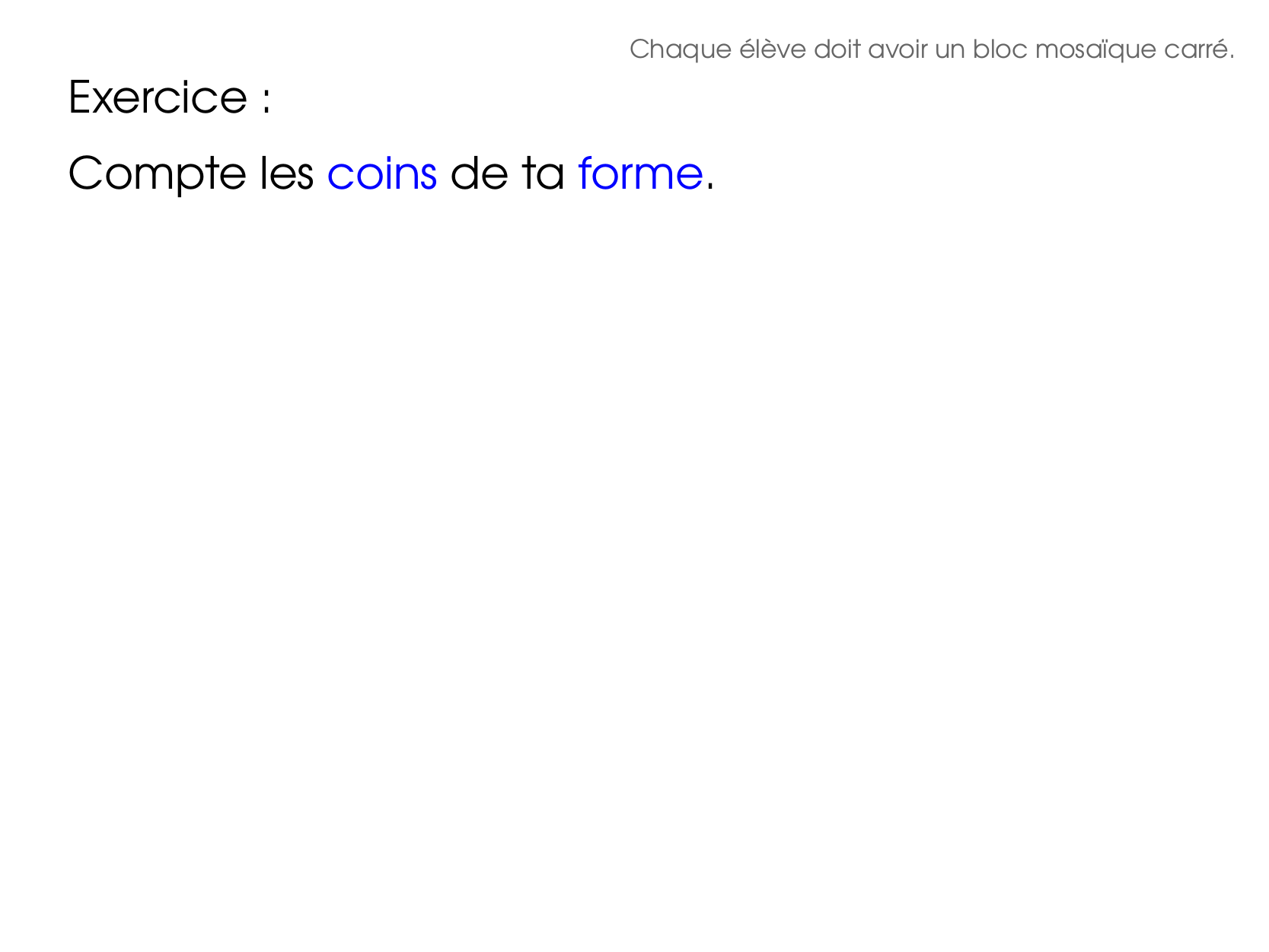

Chaque élève doit avoir un bloc mosaïque carré.
Exercice :
Compte les coins de ta forme.